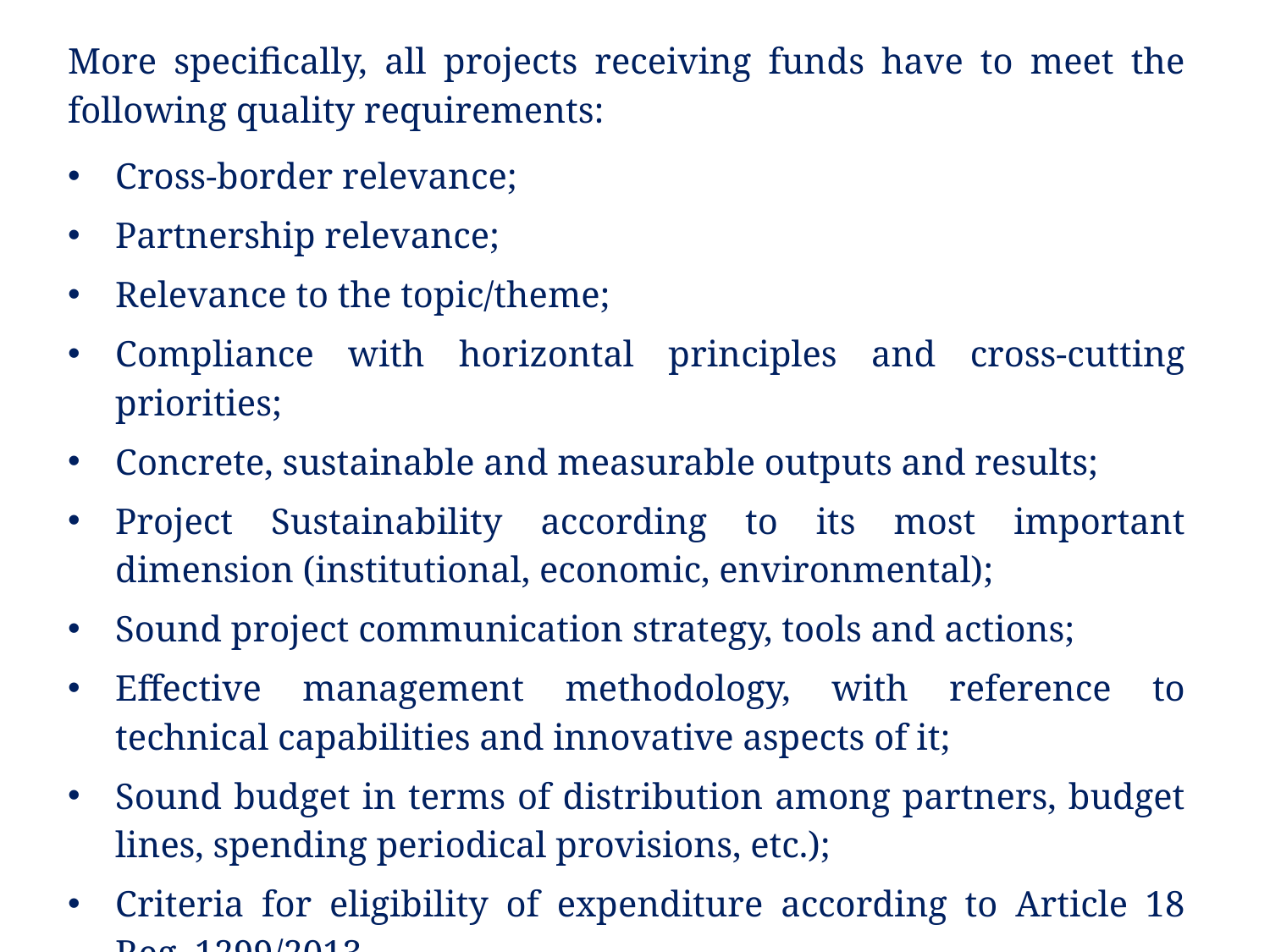

More specifically, all projects receiving funds have to meet the following quality requirements:
Cross-border relevance;
Partnership relevance;
Relevance to the topic/theme;
Compliance with horizontal principles and cross-cutting priorities;
Concrete, sustainable and measurable outputs and results;
Project Sustainability according to its most important dimension (institutional, economic, environmental);
Sound project communication strategy, tools and actions;
Effective management methodology, with reference to technical capabilities and innovative aspects of it;
Sound budget in terms of distribution among partners, budget lines, spending periodical provisions, etc.);
Criteria for eligibility of expenditure according to Article 18 Reg. 1299/2013.